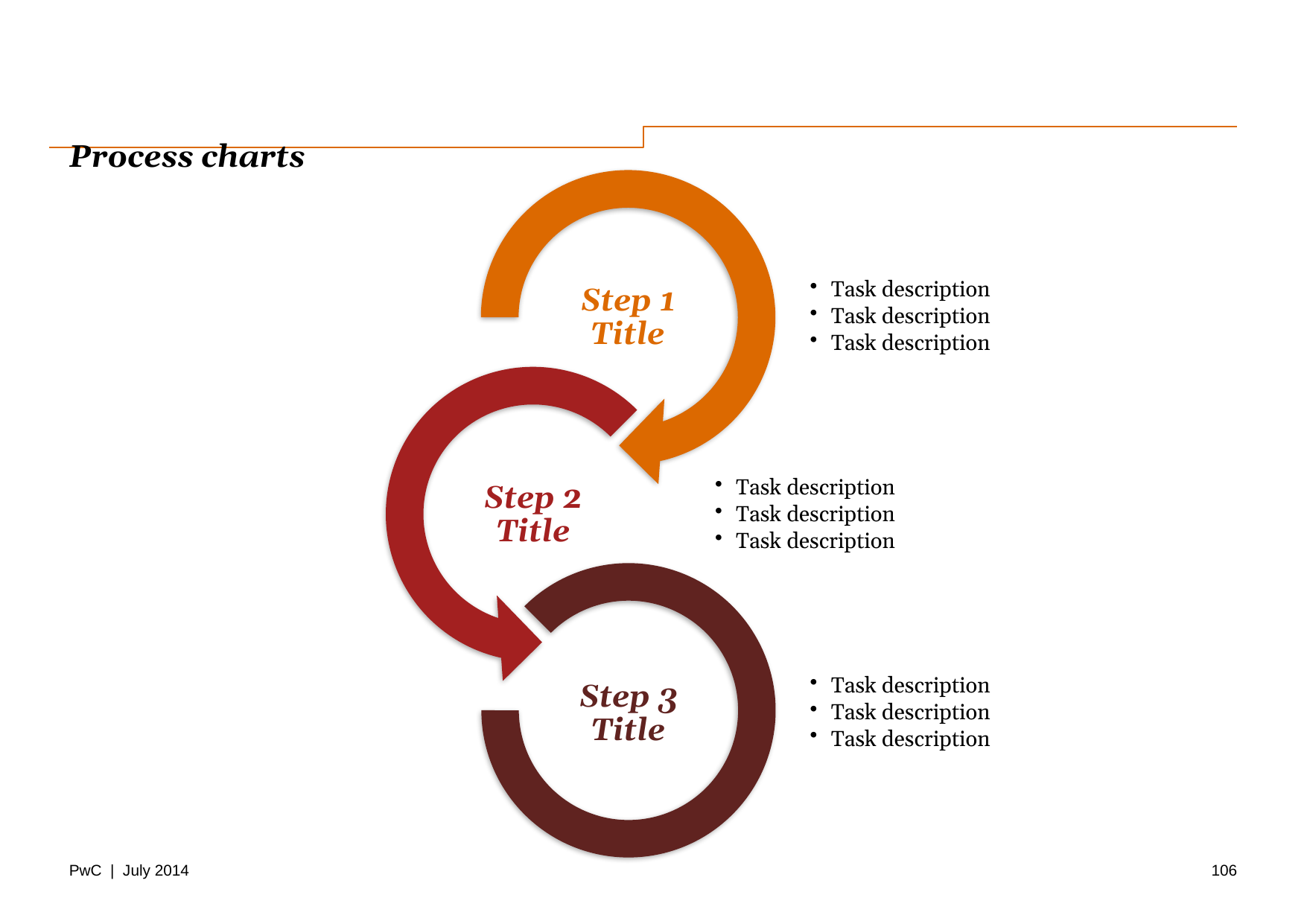

# Process charts

Task description
Task description
Task description

Step 1
Title

Task description
Task description
Task description

Step 2
Title

Task description
Task description
Task description

Step 3
Title
106